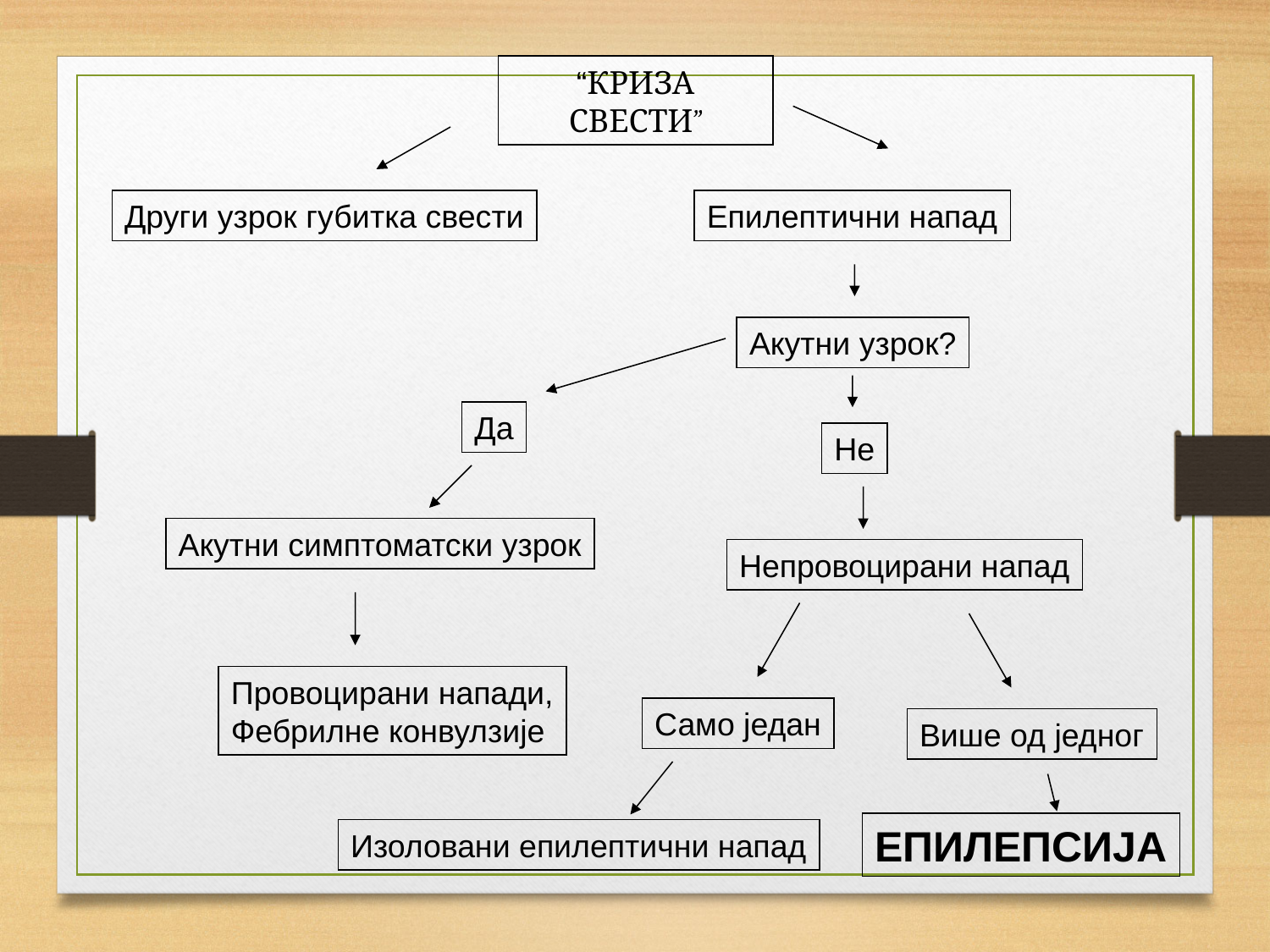

“КРИЗА СВЕСТИ”

Други узрок губитка свести
Епилептични напад

Акутни узрок?

Да
Не

Акутни симптоматски узрок
Непровоцирани напад

Провоцирани напади,
Фебрилне конвулзије
Само један
Више од једног

ЕПИЛЕПСИЈА
Изоловани епилептични напад